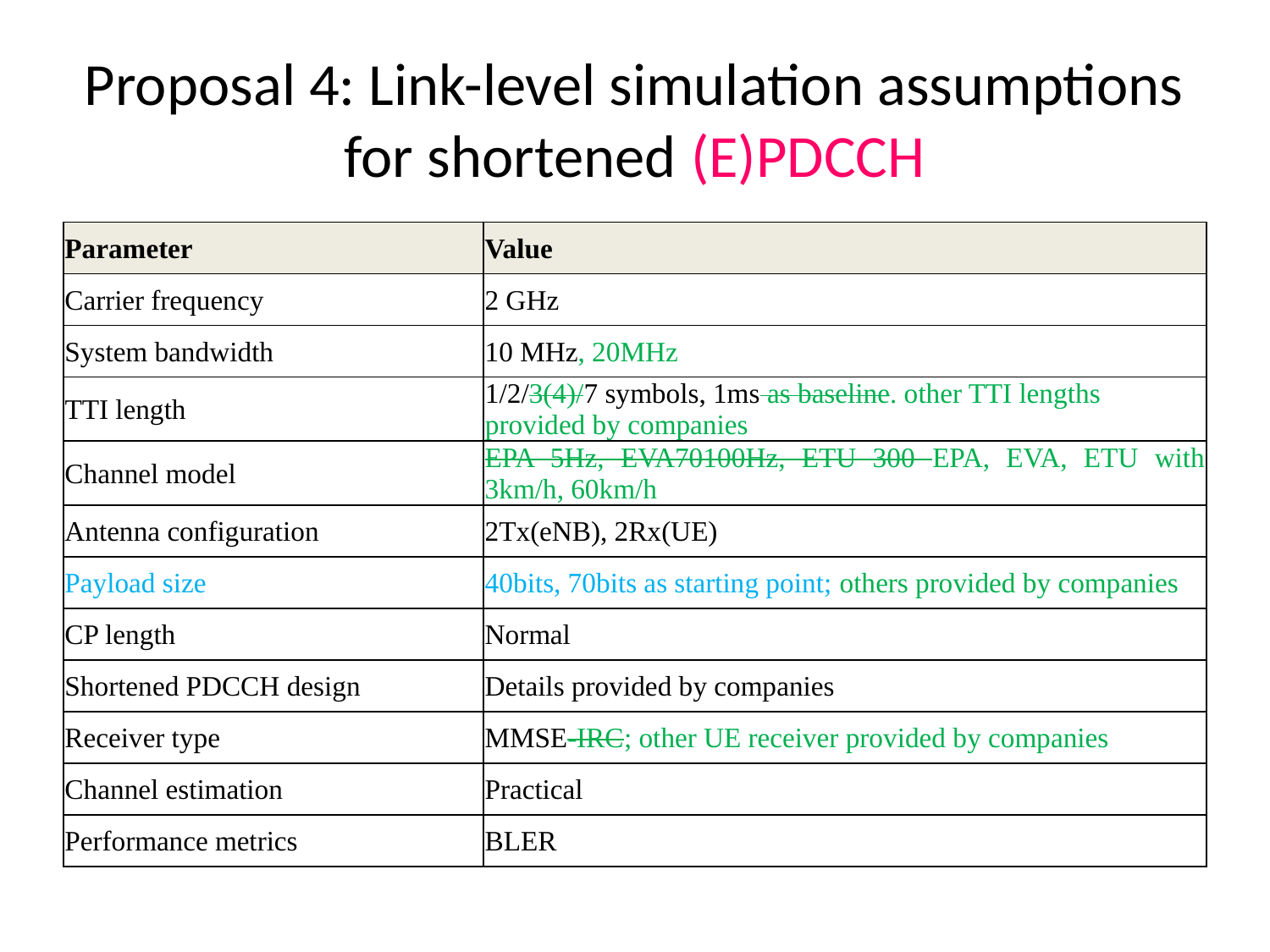

# Proposal 4: Link-level simulation assumptions for shortened (E)PDCCH
| Parameter | Value |
| --- | --- |
| Carrier frequency | 2 GHz |
| System bandwidth | 10 MHz, 20MHz |
| TTI length | 1/2/3(4)/7 symbols, 1ms as baseline. other TTI lengths provided by companies |
| Channel model | EPA 5Hz, EVA70100Hz, ETU 300 EPA, EVA, ETU with 3km/h, 60km/h |
| Antenna configuration | 2Tx(eNB), 2Rx(UE) |
| Payload size | 40bits, 70bits as starting point; others provided by companies |
| CP length | Normal |
| Shortened PDCCH design | Details provided by companies |
| Receiver type | MMSE-IRC; other UE receiver provided by companies |
| Channel estimation | Practical |
| Performance metrics | BLER |